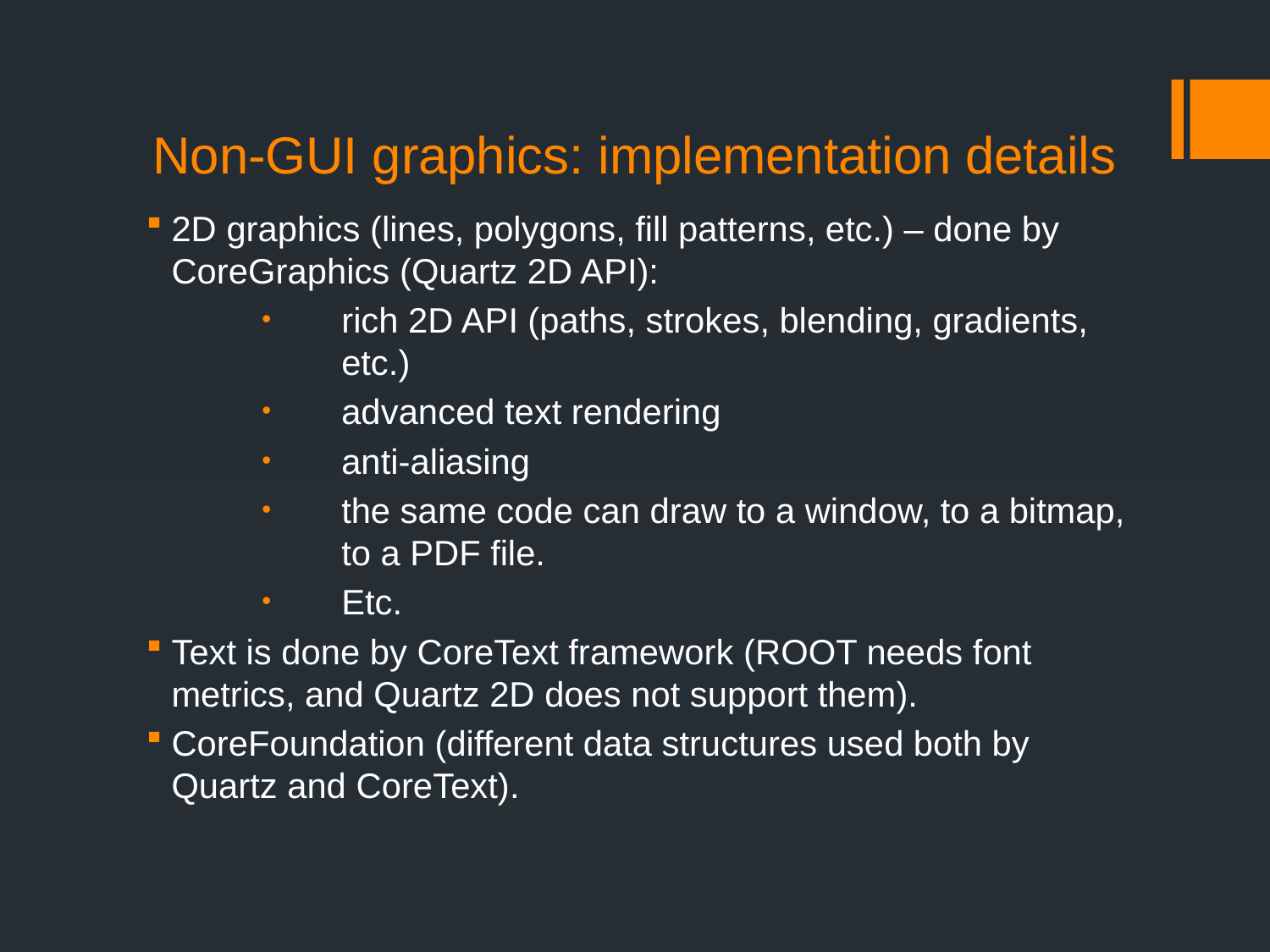

# Non-GUI graphics: implementation details
2D graphics (lines, polygons, fill patterns, etc.) – done by CoreGraphics (Quartz 2D API):
rich 2D API (paths, strokes, blending, gradients, etc.)
advanced text rendering
anti-aliasing
the same code can draw to a window, to a bitmap, to a PDF file.
Etc.
Text is done by CoreText framework (ROOT needs font metrics, and Quartz 2D does not support them).
CoreFoundation (different data structures used both by Quartz and CoreText).